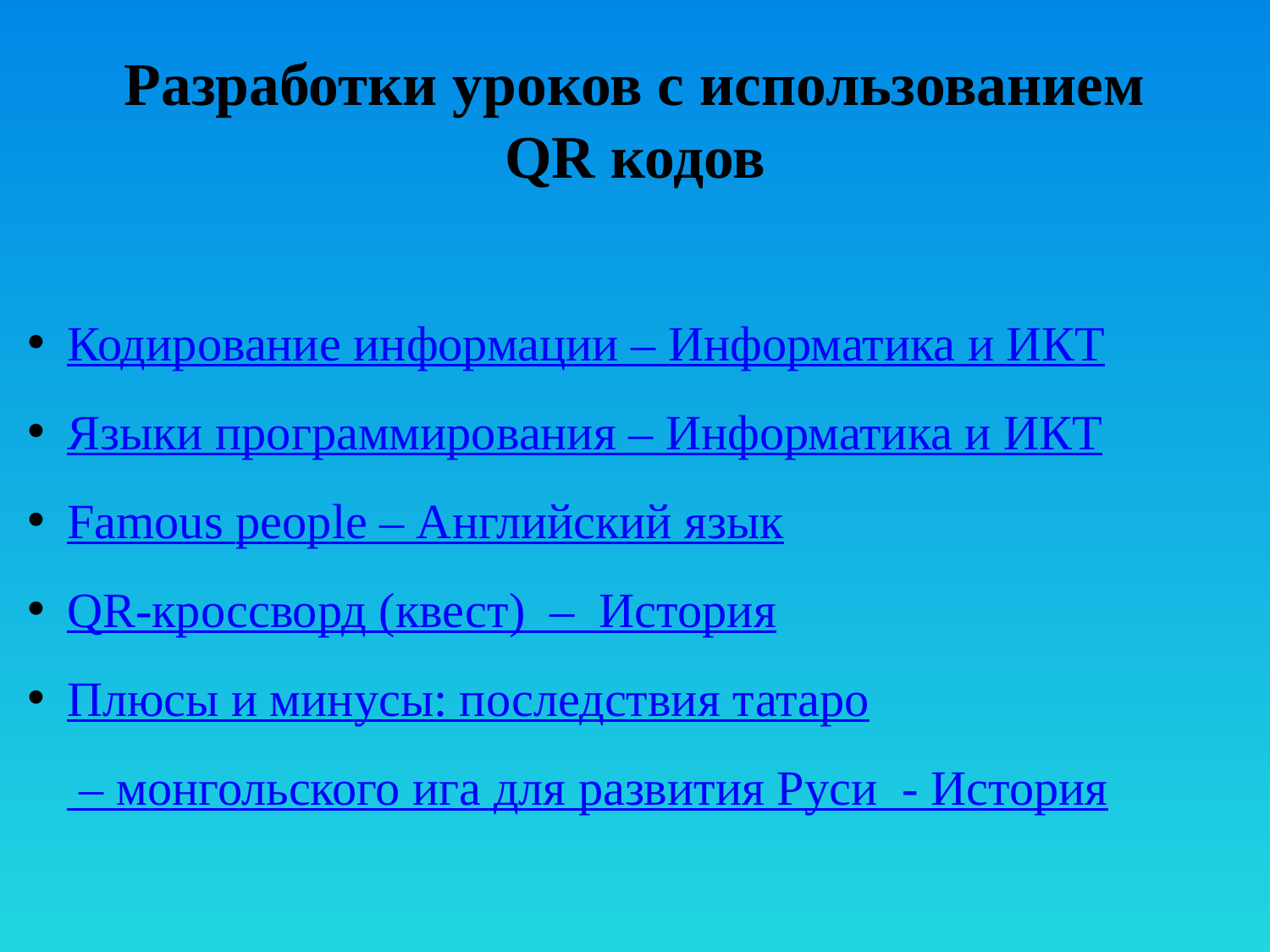

# Разработки уроков с использованием QR кодов
Кодирование информации – Информатика и ИКТ
Языки программирования – Информатика и ИКТ
Famous people – Английский язык
QR-кроссворд (квест)  –  История
Плюсы и минусы: последствия татаро – монгольского ига для развития Руси  - История